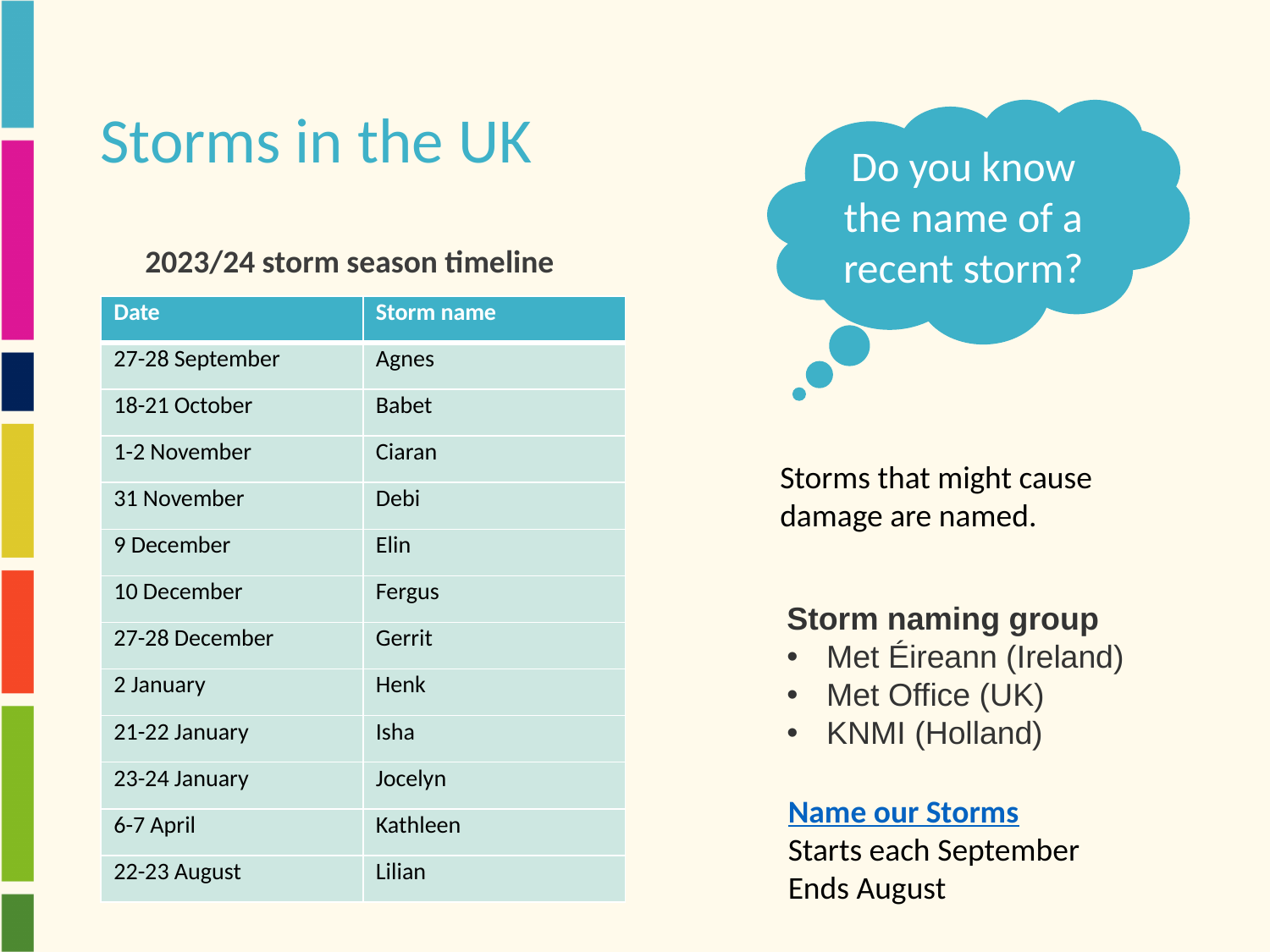

# Storms in the UK
Do you know the name of a recent storm?
2023/24 storm season timeline
| Date | Storm name |
| --- | --- |
| 27-28 September | Agnes |
| 18-21 October | Babet |
| 1-2 November | Ciaran |
| 31 November | Debi |
| 9 December | Elin |
| 10 December | Fergus |
| 27-28 December | Gerrit |
| 2 January | Henk |
| 21-22 January | Isha |
| 23-24 January | Jocelyn |
| 6-7 April | Kathleen |
| 22-23 August | Lilian |
Storms that might cause damage are named.
Storm naming group
Met Éireann (Ireland)
Met Office (UK)
KNMI (Holland)
Name our Storms
Starts each September
Ends August